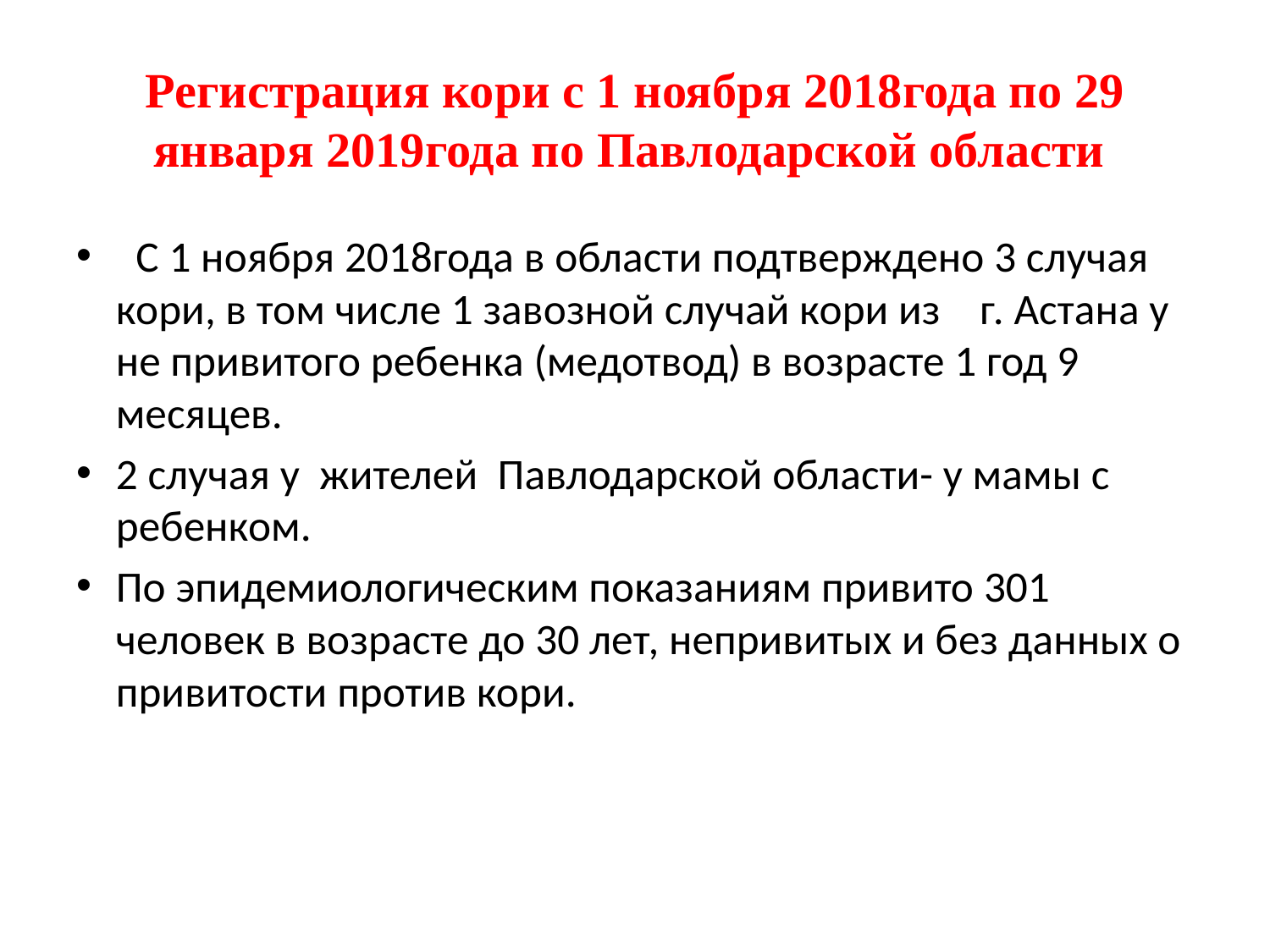

# Регистрация кори с 1 ноября 2018года по 29 января 2019года по Павлодарской области
  С 1 ноября 2018года в области подтверждено 3 случая кори, в том числе 1 завозной случай кори из    г. Астана у не привитого ребенка (медотвод) в возрасте 1 год 9 месяцев.
2 случая у  жителей  Павлодарской области- у мамы с ребенком.
По эпидемиологическим показаниям привито 301 человек в возрасте до 30 лет, непривитых и без данных о привитости против кори.